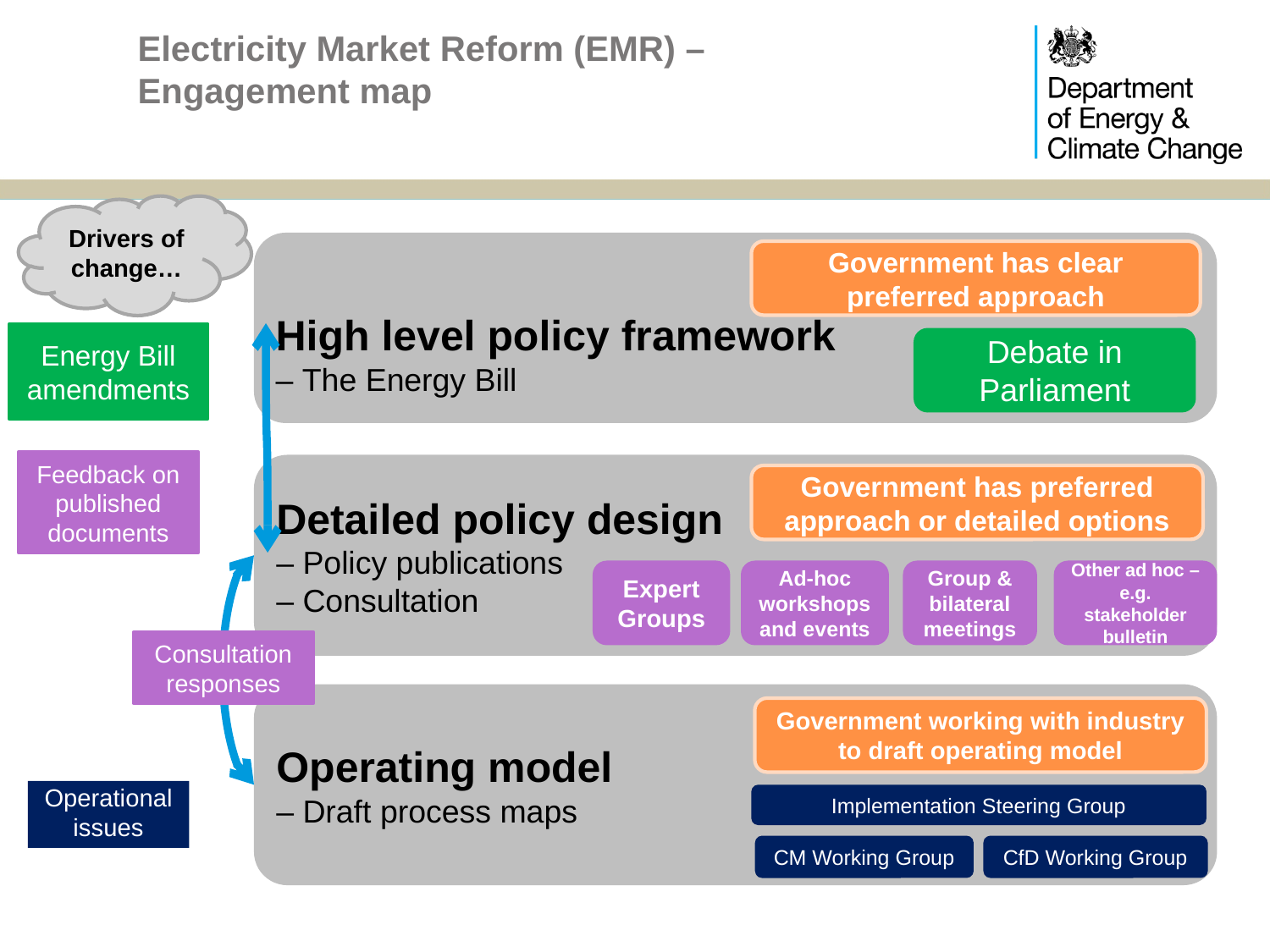

# Electricity Market Reform (EMR) – Engagement map
Drivers of change…

High level policy framework
– The Energy Bill
Government has clear preferred approach
Energy Bill amendments
Debate in Parliament
Feedback on published documents

Detailed policy design
– Policy publications
– Consultation
Government has preferred approach or detailed options
Expert Groups
Ad-hoc workshops and events
Group & bilateral meetings
Other ad hoc – e.g. stakeholder bulletin
Consultation
responses
Operating model
– Draft process maps
Government working with industry to draft operating model
Operational issues
Implementation Steering Group
CM Working Group
CfD Working Group